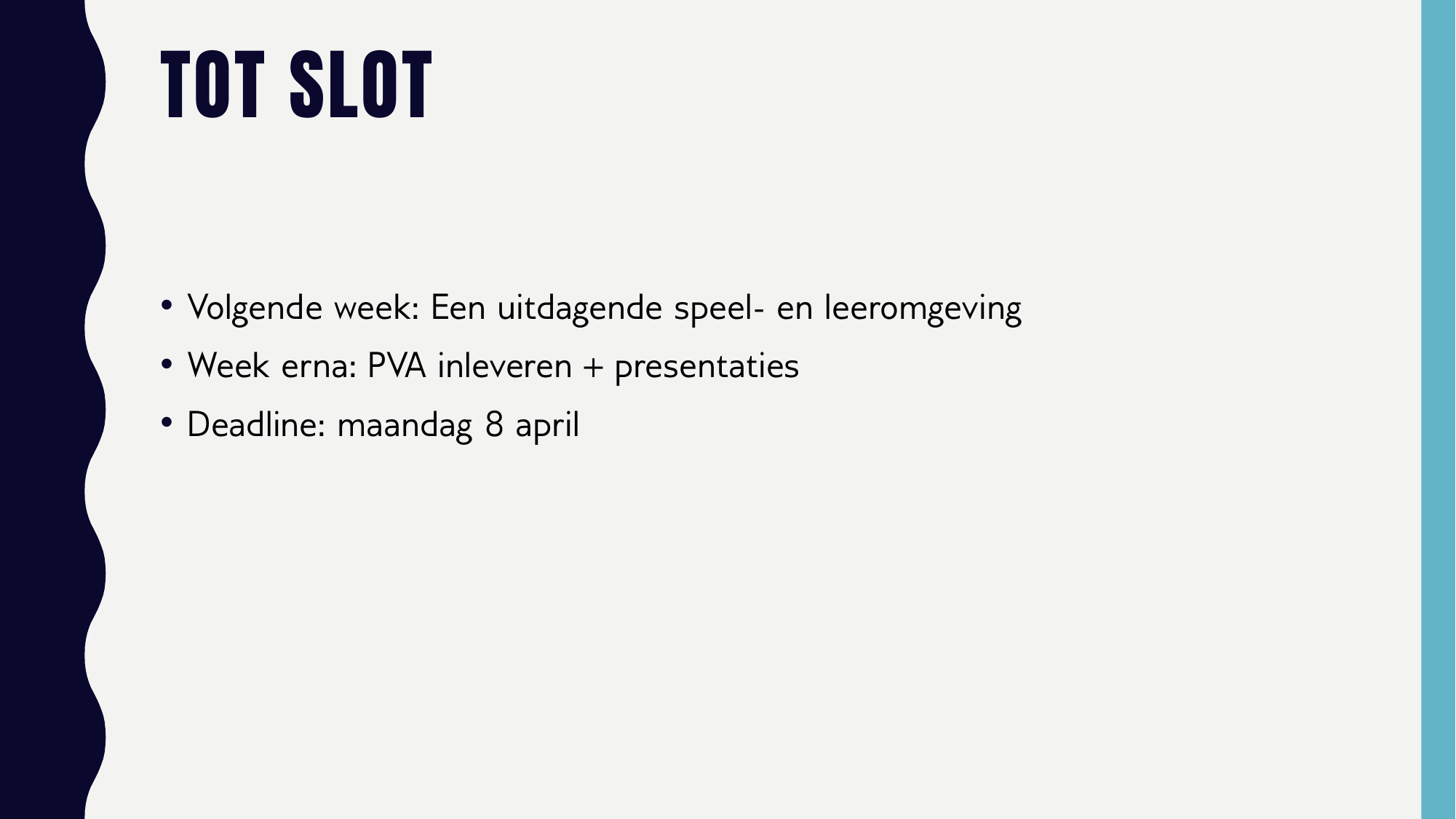

# Tot slot
Volgende week: Een uitdagende speel- en leeromgeving
Week erna: PVA inleveren + presentaties
Deadline: maandag 8 april